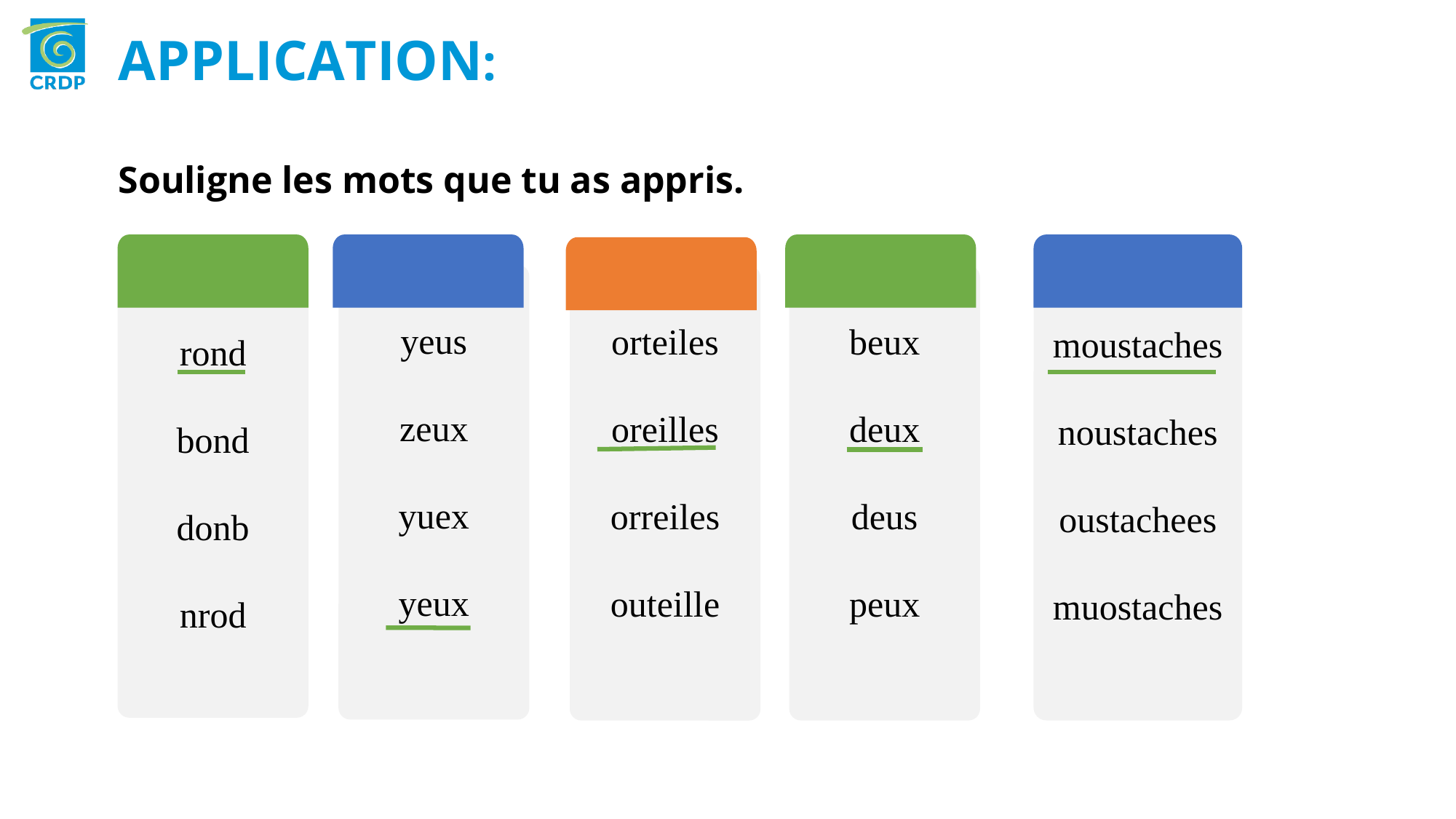

APPLICATION:
Souligne les mots que tu as appris.

rond

bond

donb

nrod

yeus

zeux

yuex

yeux

beux

deux

deus

peux

moustaches

noustaches

oustachees

muostaches

orteiles

oreilles

orreiles

outeille